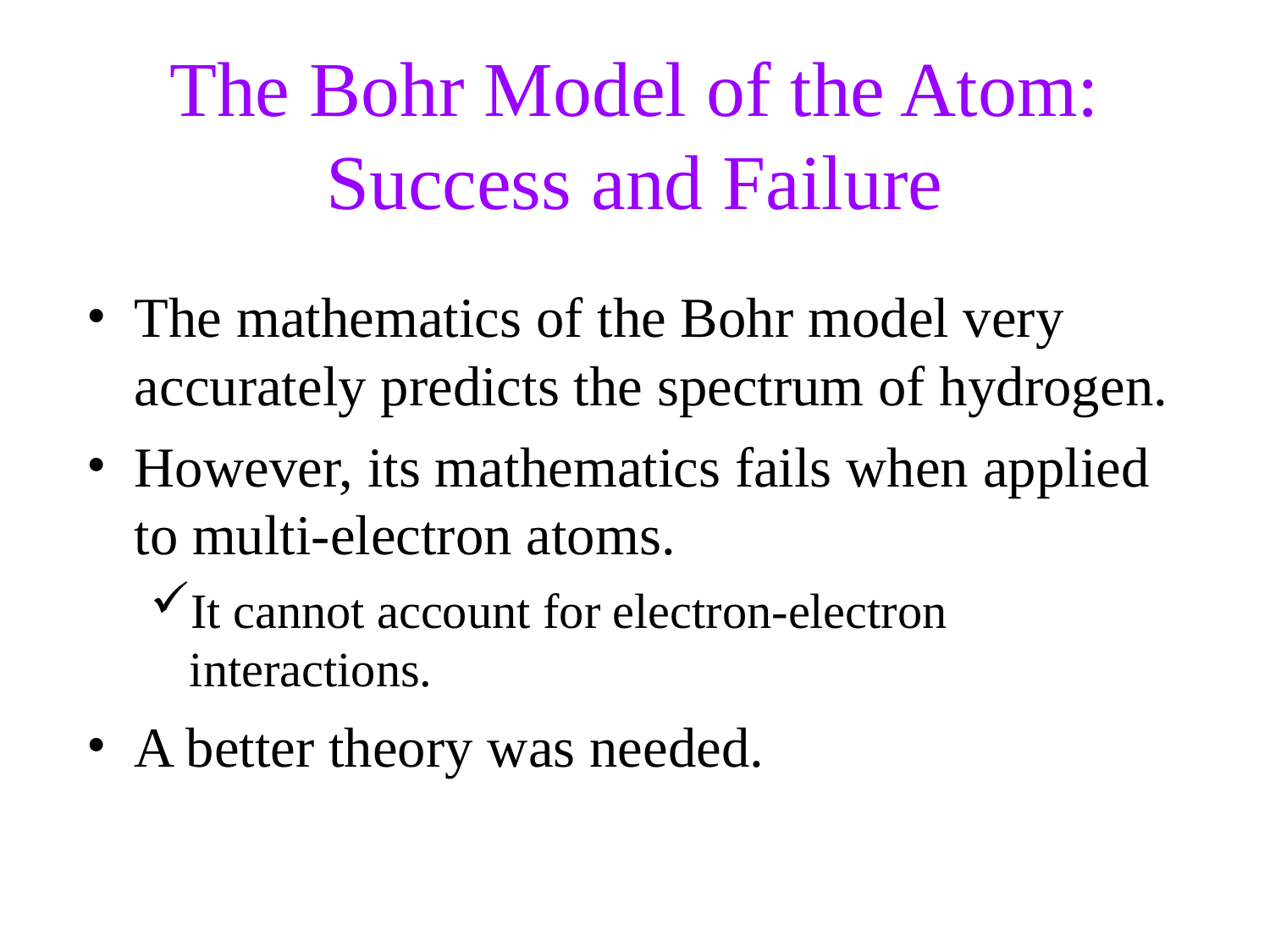

The Bohr Model of the Atom:
Success and Failure
The mathematics of the Bohr model very accurately predicts the spectrum of hydrogen.
However, its mathematics fails when applied to multi-electron atoms.
It cannot account for electron-electron interactions.
A better theory was needed.